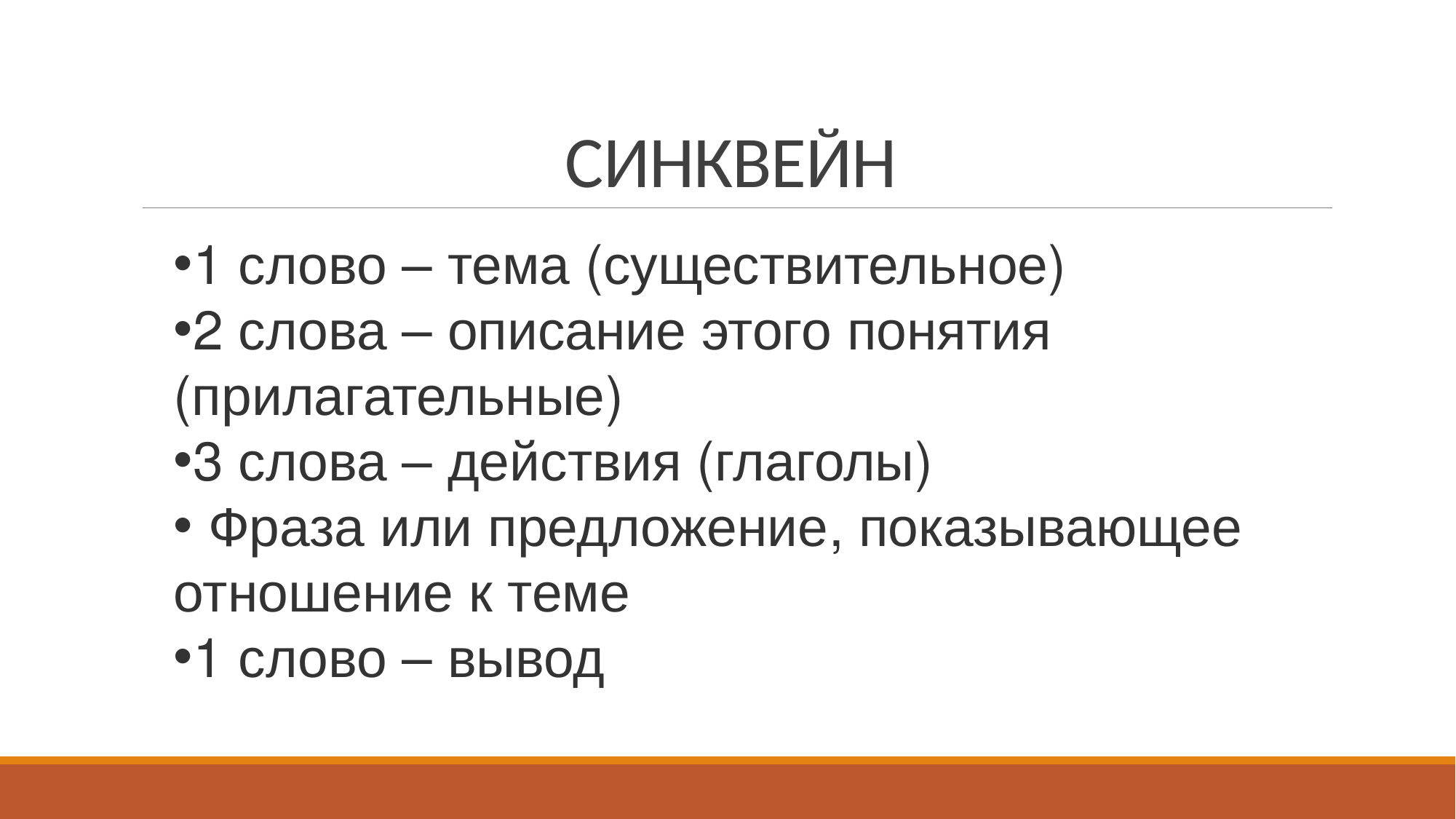

# СИНКВЕЙН
1 слово – тема (существительное)
2 слова – описание этого понятия (прилагательные)
3 слова – действия (глаголы)
 Фраза или предложение, показывающее отношение к теме
1 слово – вывод